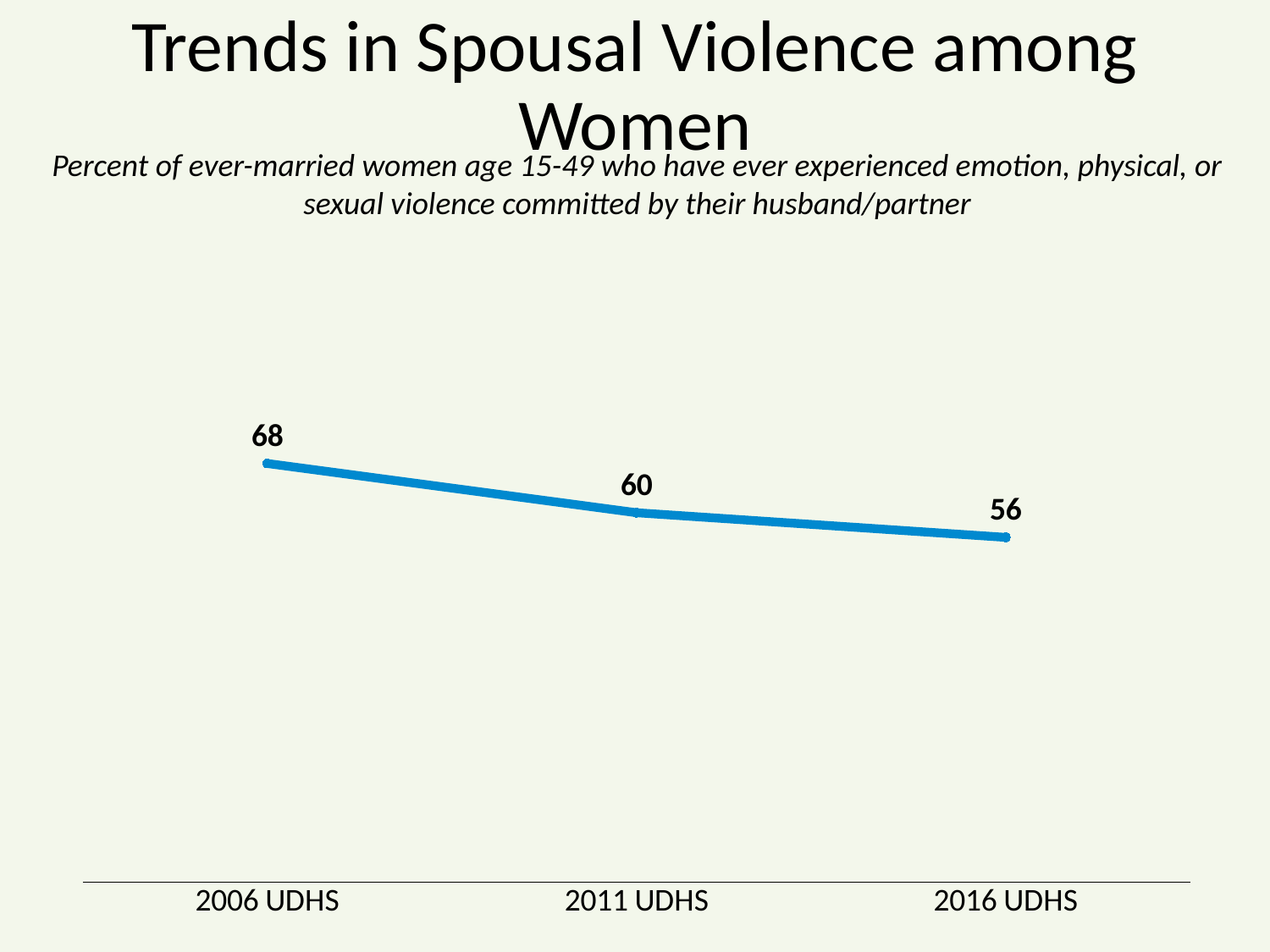

# Trends in Spousal Violence among Women
Percent of ever-married women age 15-49 who have ever experienced emotion, physical, or sexual violence committed by their husband/partner

### Chart

| Category | Physical, sexual, or emotional violence |
|---|---|
| 2006 UDHS | 68.0 |
| 2011 UDHS | 60.0 |
| 2016 UDHS | 56.0 |